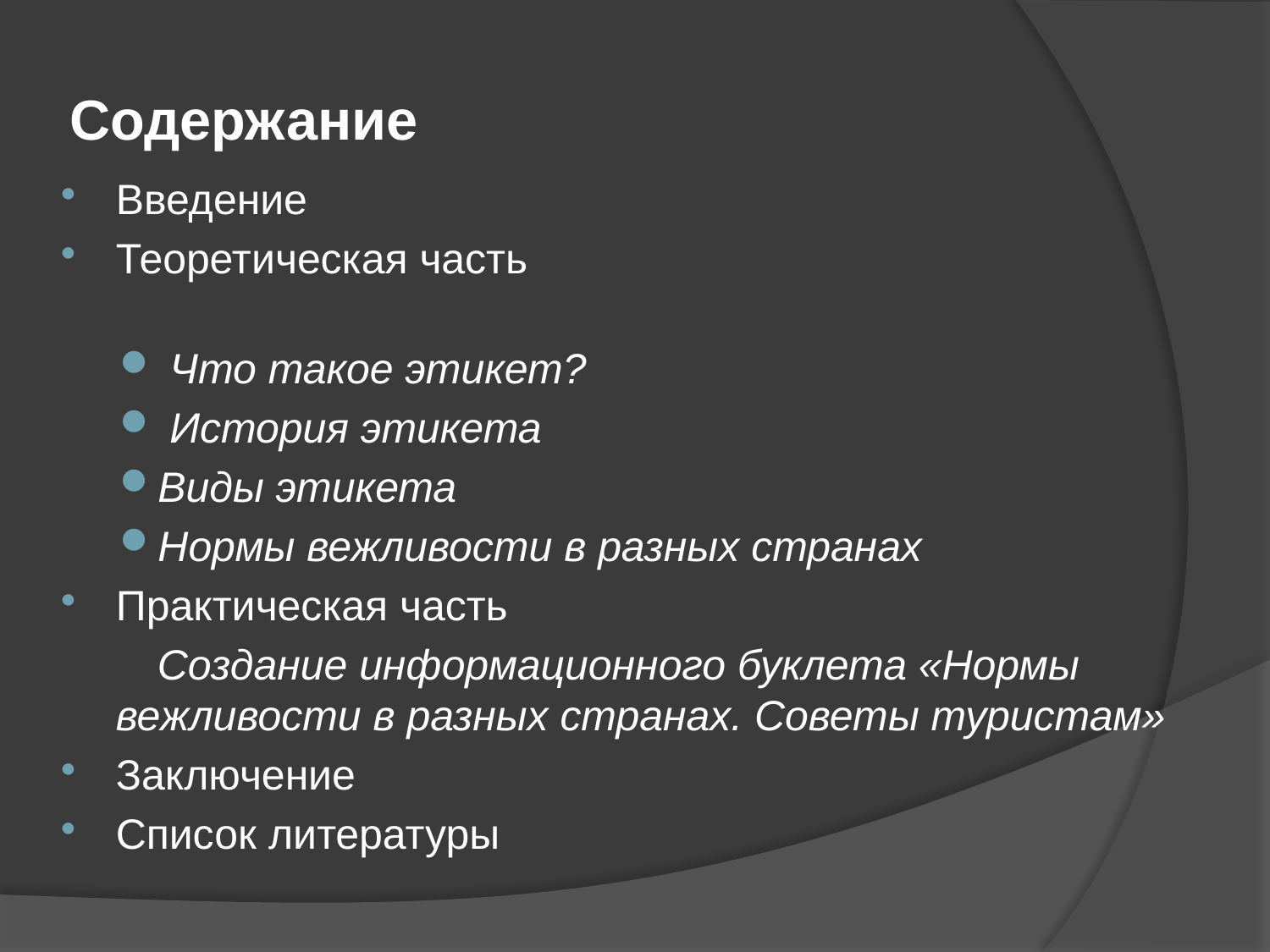

# Содержание
Введение
Теоретическая часть
 Что такое этикет?
 История этикета
Виды этикета
Нормы вежливости в разных странах
Практическая часть
        Создание информационного буклета «Нормы вежливости в разных странах. Советы туристам»
Заключение
Список литературы